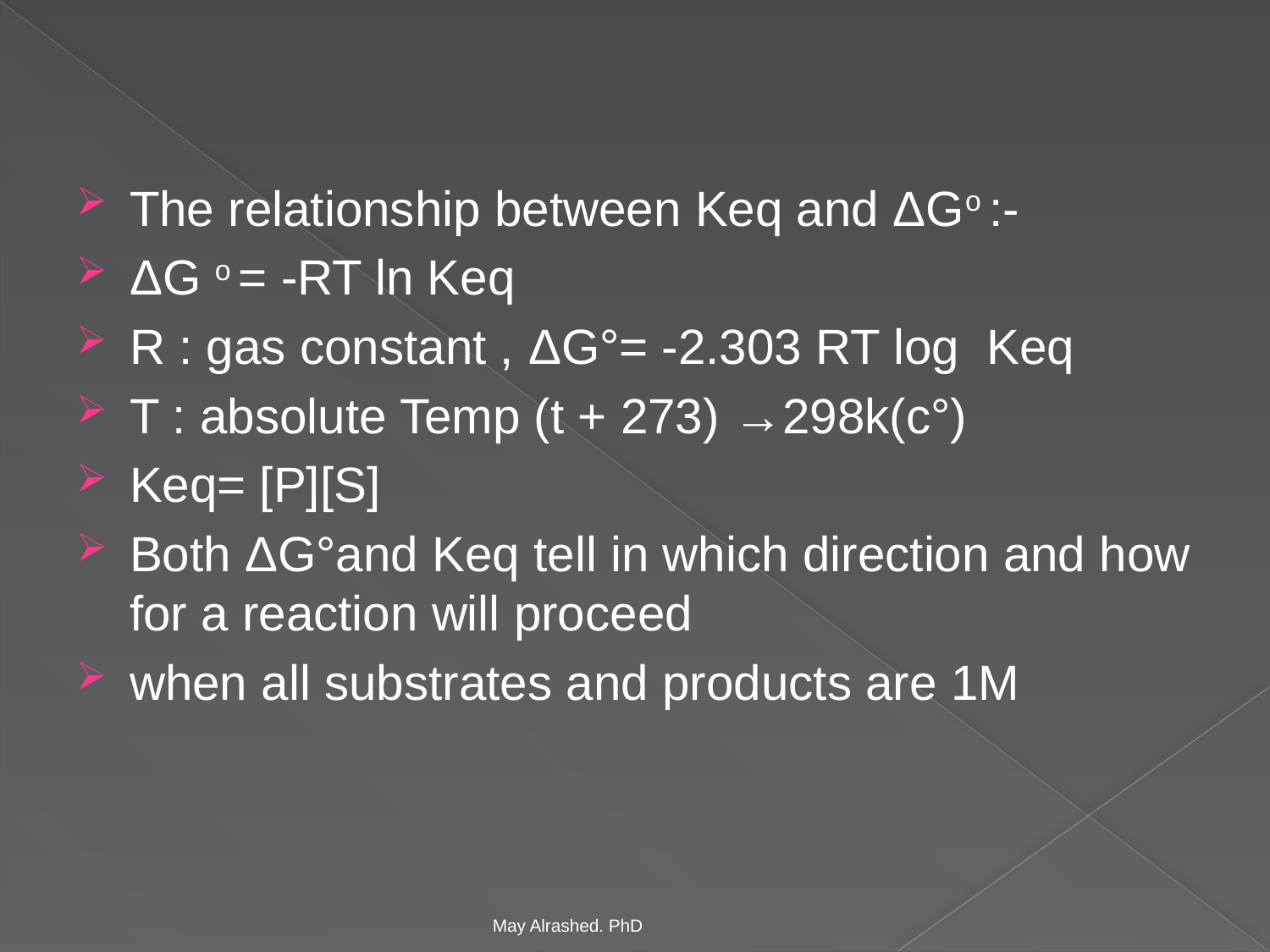

The relationship between Keq and ΔGo :-
ΔG o = -RT ln Keq
R : gas constant , ΔG°= -2.303 RT log  Keq
T : absolute Temp (t + 273) →298k(c°)
Keq= [P][S]
Both ΔG°and Keq tell in which direction and how for a reaction will proceed
when all substrates and products are 1M
May Alrashed. PhD